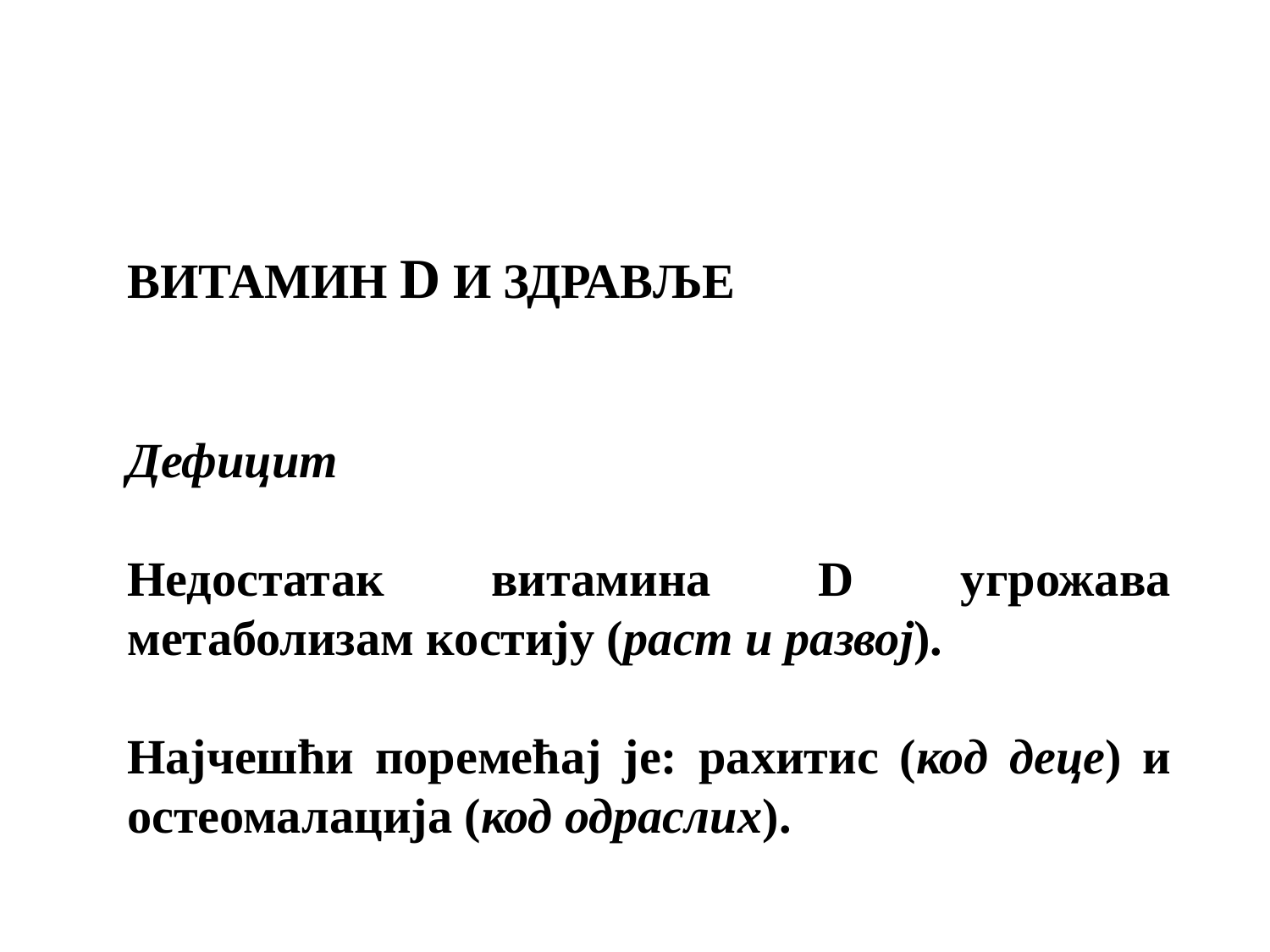

ВИТАМИН D И ЗДРАВЉЕ

Дефицит

Недостатак витамина D угрожава метаболизам костију (раст и развој).

Најчешћи поремећај је: рахитис (код деце) и остеомалација (код одраслих).